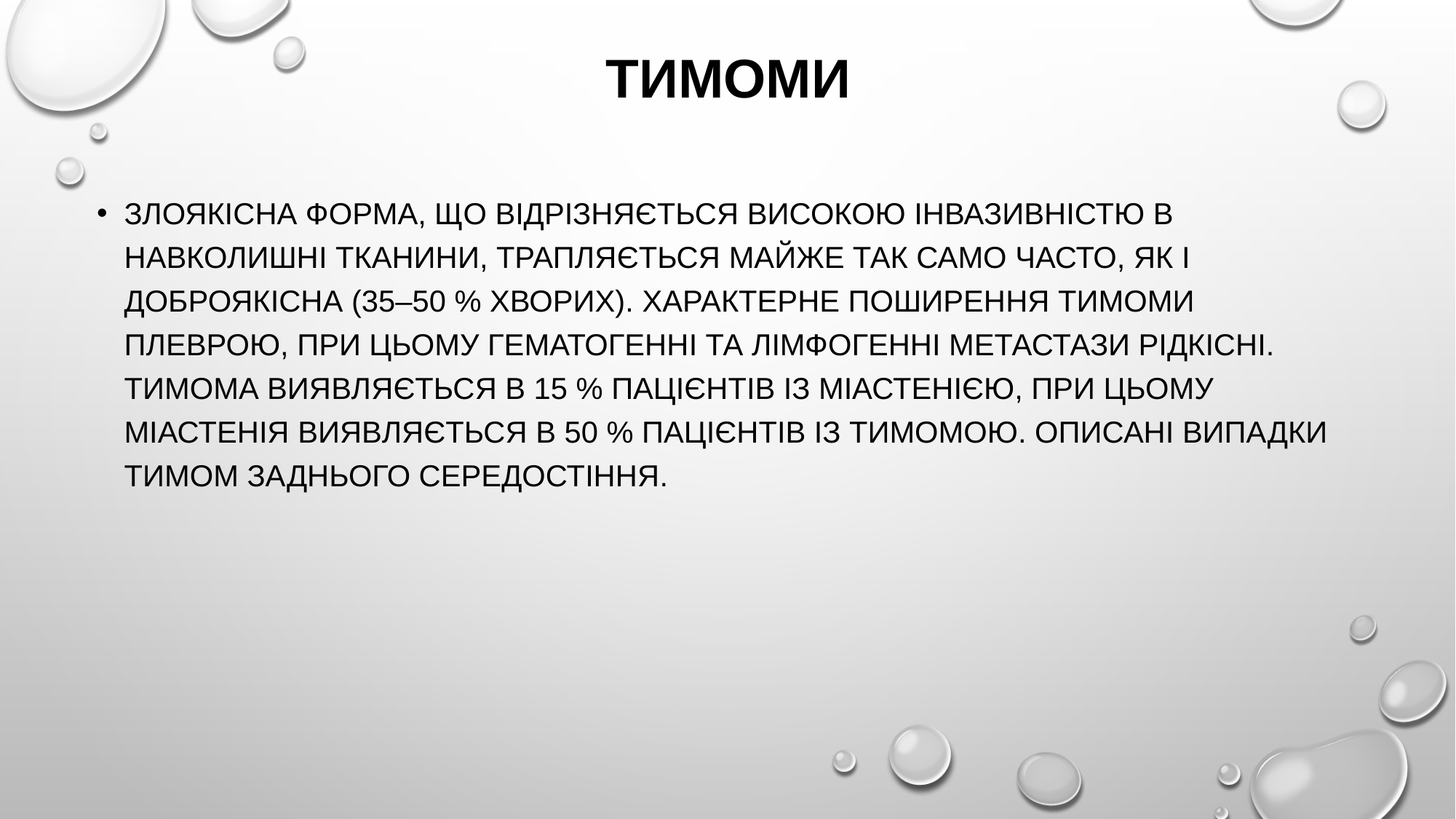

# ТИМОМИ
Злоякісна форма, що відрізняється високою інвазивністю в навколишні тканини, трапляється майже так само часто, як і доброякісна (35–50 % хворих). Характерне поширення тимоми плеврою, при цьому гематогенні та лімфогенні метастази рідкісні. Тимома виявляється в 15 % пацієнтів із міастенією, при цьому міастенія виявляється в 50 % пацієнтів із тимомою. Описані випадки тимом заднього середостіння.